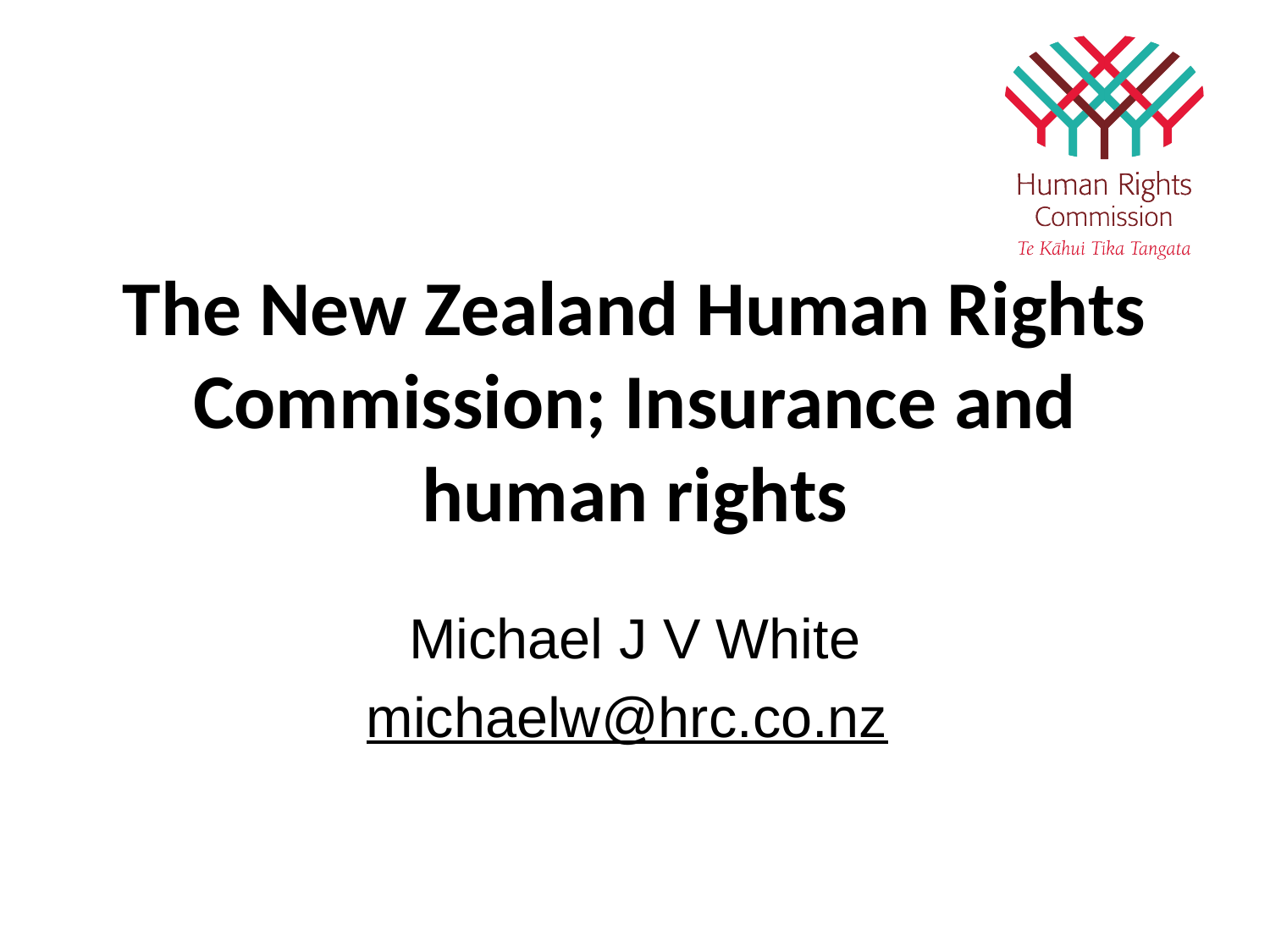

# The New Zealand Human Rights Commission; Insurance and human rights
Michael J V White
michaelw@hrc.co.nz